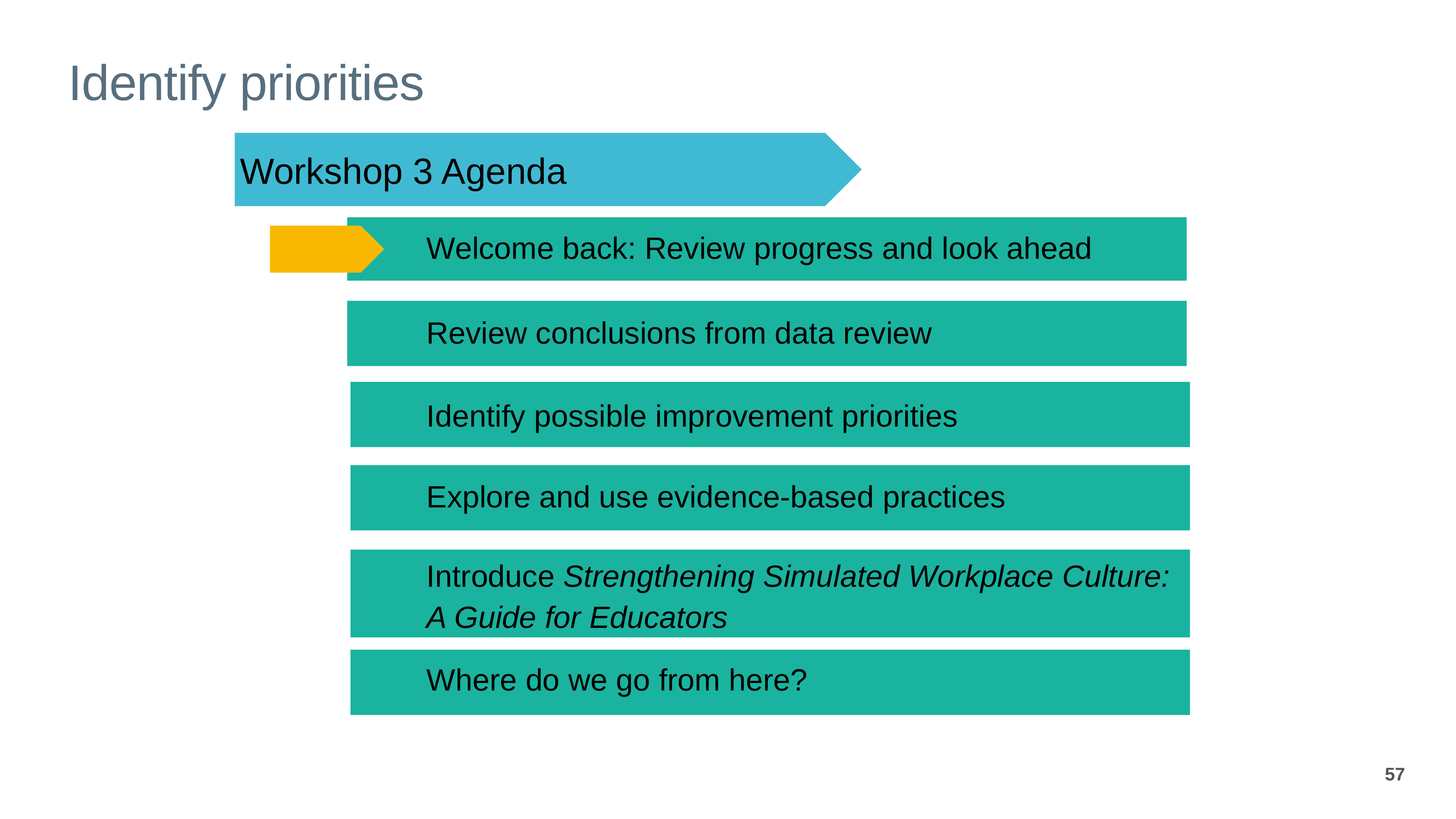

# Identify priorities
Workshop 3 Agenda

Welcome back: Review progress and look ahead

Review conclusions from data review

Identify possible improvement priorities

Explore and use evidence-based practices

Introduce Strengthening Simulated Workplace Culture:
A Guide for Educators

Where do we go from here?
57